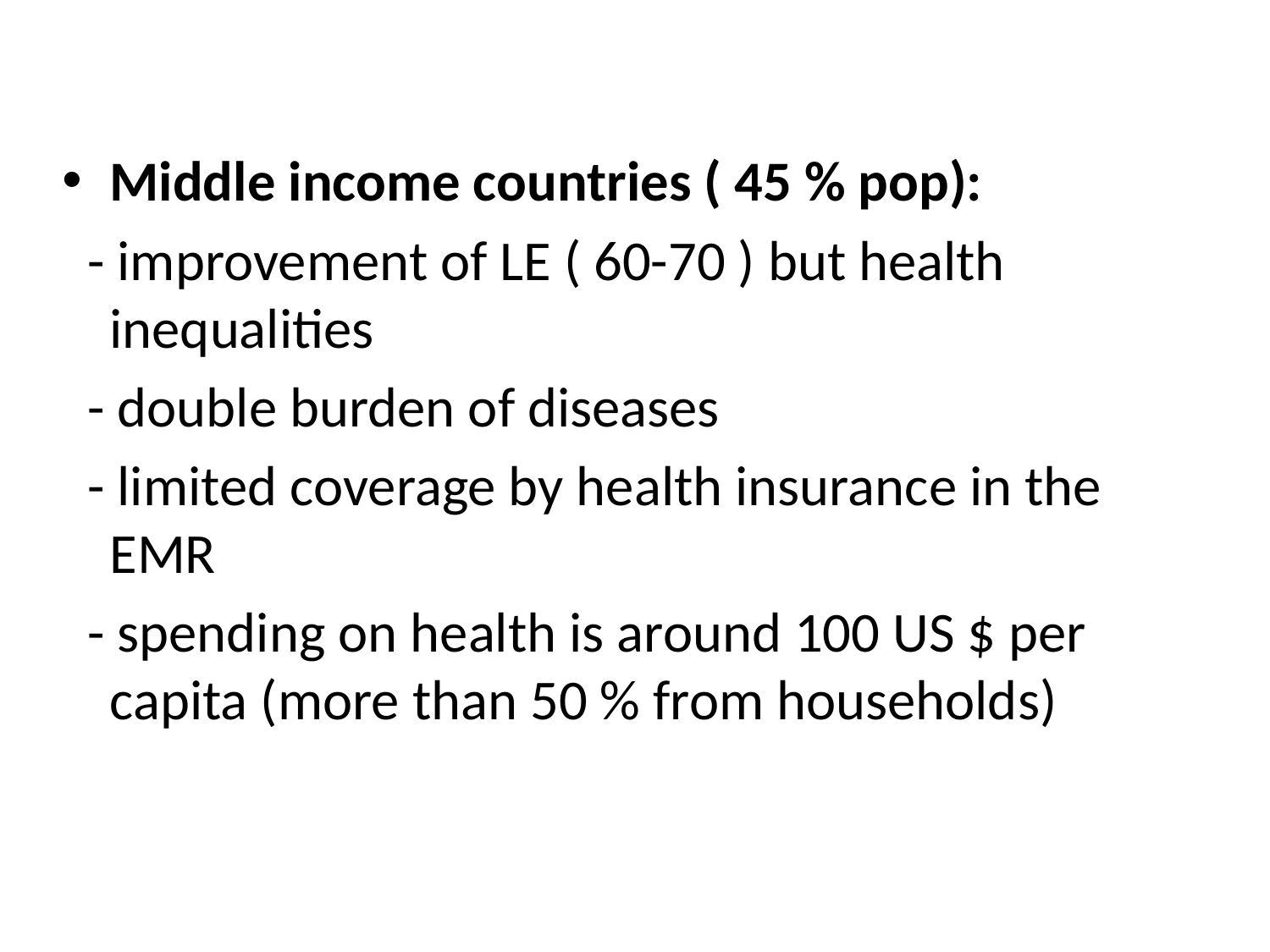

Middle income countries ( 45 % pop):
  - improvement of LE ( 60-70 ) but health inequalities
  - double burden of diseases
  - limited coverage by health insurance in the EMR
  - spending on health is around 100 US $ per capita (more than 50 % from households)